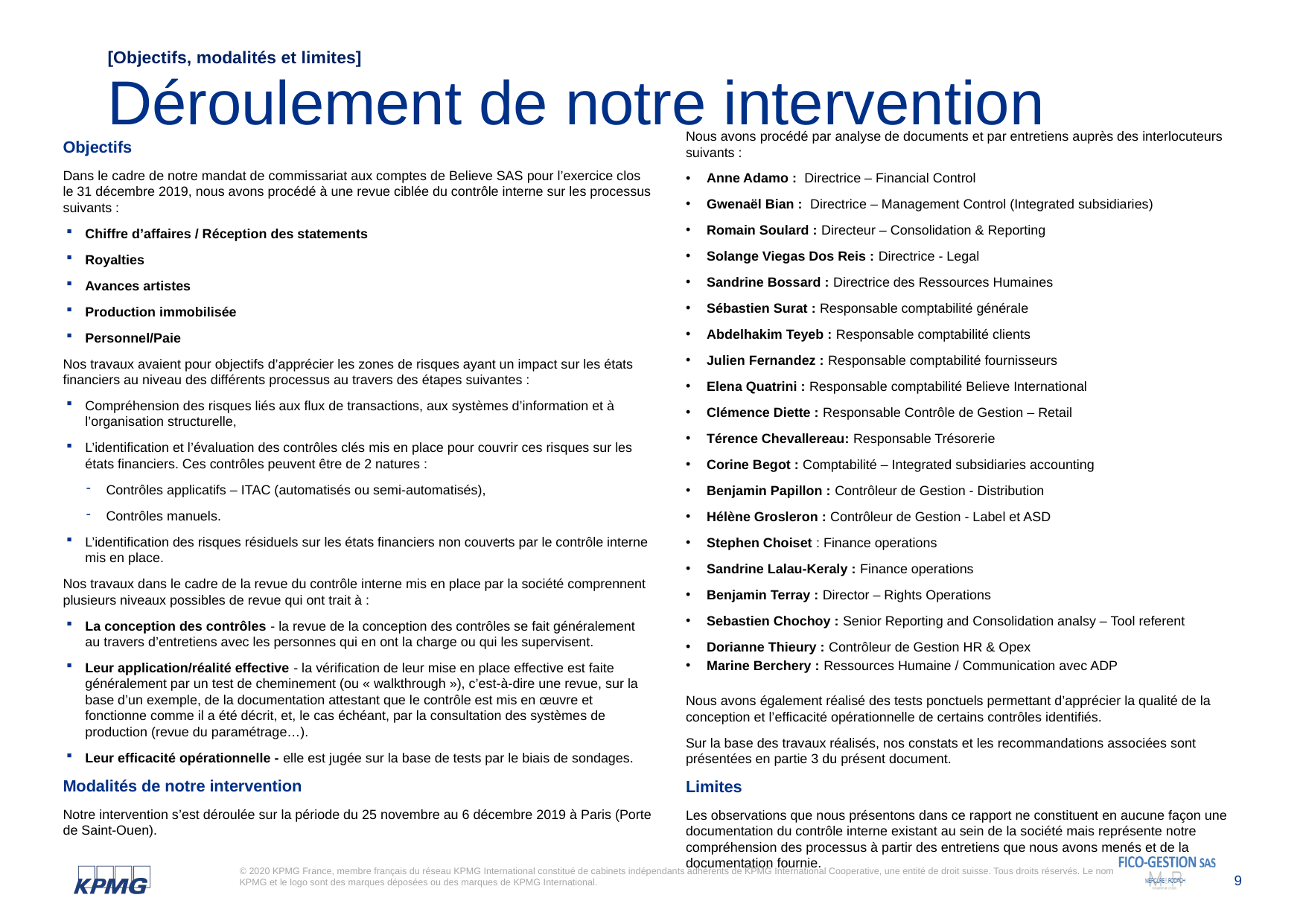

[Objectifs, modalités et limites]
Déroulement de notre intervention
Nous avons procédé par analyse de documents et par entretiens auprès des interlocuteurs suivants :
Anne Adamo :  Directrice – Financial Control
Gwenaël Bian :  Directrice – Management Control (Integrated subsidiaries)
Romain Soulard : Directeur – Consolidation & Reporting
Solange Viegas Dos Reis : Directrice - Legal
Sandrine Bossard : Directrice des Ressources Humaines
Sébastien Surat : Responsable comptabilité générale
Abdelhakim Teyeb : Responsable comptabilité clients
Julien Fernandez : Responsable comptabilité fournisseurs
Elena Quatrini : Responsable comptabilité Believe International
Clémence Diette : Responsable Contrôle de Gestion – Retail
Térence Chevallereau: Responsable Trésorerie
Corine Begot : Comptabilité – Integrated subsidiaries accounting
Benjamin Papillon : Contrôleur de Gestion - Distribution
Hélène Grosleron : Contrôleur de Gestion - Label et ASD
Stephen Choiset : Finance operations
Sandrine Lalau-Keraly : Finance operations
Benjamin Terray : Director – Rights Operations
Sebastien Chochoy : Senior Reporting and Consolidation analsy – Tool referent
Dorianne Thieury : Contrôleur de Gestion HR & Opex
Marine Berchery : Ressources Humaine / Communication avec ADP

Nous avons également réalisé des tests ponctuels permettant d’apprécier la qualité de la conception et l’efficacité opérationnelle de certains contrôles identifiés.
Sur la base des travaux réalisés, nos constats et les recommandations associées sont présentées en partie 3 du présent document.
Limites
Les observations que nous présentons dans ce rapport ne constituent en aucune façon une documentation du contrôle interne existant au sein de la société mais représente notre compréhension des processus à partir des entretiens que nous avons menés et de la documentation fournie.
Objectifs
Dans le cadre de notre mandat de commissariat aux comptes de Believe SAS pour l’exercice clos le 31 décembre 2019, nous avons procédé à une revue ciblée du contrôle interne sur les processus suivants :
Chiffre d’affaires / Réception des statements
Royalties
Avances artistes
Production immobilisée
Personnel/Paie
Nos travaux avaient pour objectifs d’apprécier les zones de risques ayant un impact sur les états financiers au niveau des différents processus au travers des étapes suivantes :
Compréhension des risques liés aux flux de transactions, aux systèmes d’information et à l’organisation structurelle,
L’identification et l’évaluation des contrôles clés mis en place pour couvrir ces risques sur les états financiers. Ces contrôles peuvent être de 2 natures :
Contrôles applicatifs – ITAC (automatisés ou semi-automatisés),
Contrôles manuels.
L’identification des risques résiduels sur les états financiers non couverts par le contrôle interne mis en place.
Nos travaux dans le cadre de la revue du contrôle interne mis en place par la société comprennent plusieurs niveaux possibles de revue qui ont trait à :
La conception des contrôles - la revue de la conception des contrôles se fait généralement au travers d’entretiens avec les personnes qui en ont la charge ou qui les supervisent.
Leur application/réalité effective - la vérification de leur mise en place effective est faite généralement par un test de cheminement (ou « walkthrough »), c’est-à-dire une revue, sur la base d’un exemple, de la documentation attestant que le contrôle est mis en œuvre et fonctionne comme il a été décrit, et, le cas échéant, par la consultation des systèmes de production (revue du paramétrage…).
Leur efficacité opérationnelle - elle est jugée sur la base de tests par le biais de sondages.
Modalités de notre intervention
Notre intervention s’est déroulée sur la période du 25 novembre au 6 décembre 2019 à Paris (Porte de Saint-Ouen).